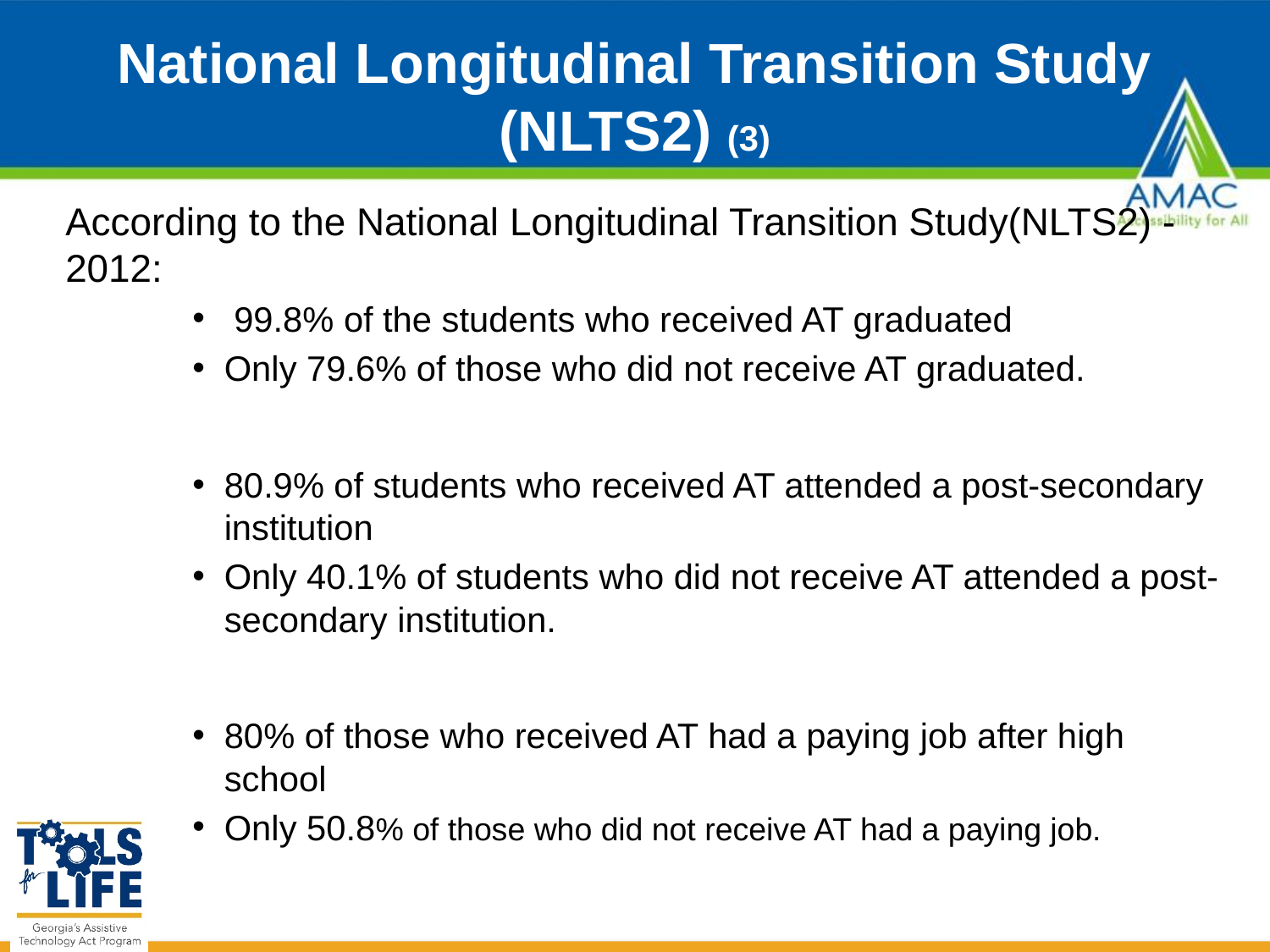

# National Longitudinal Transition Study (NLTS2) (3)
According to the National Longitudinal Transition Study(NLTS2) - 2012:
 99.8% of the students who received AT graduated
Only 79.6% of those who did not receive AT graduated.

80.9% of students who received AT attended a post-secondary institution
Only 40.1% of students who did not receive AT attended a post-secondary institution.

80% of those who received AT had a paying job after high school
Only 50.8% of those who did not receive AT had a paying job.